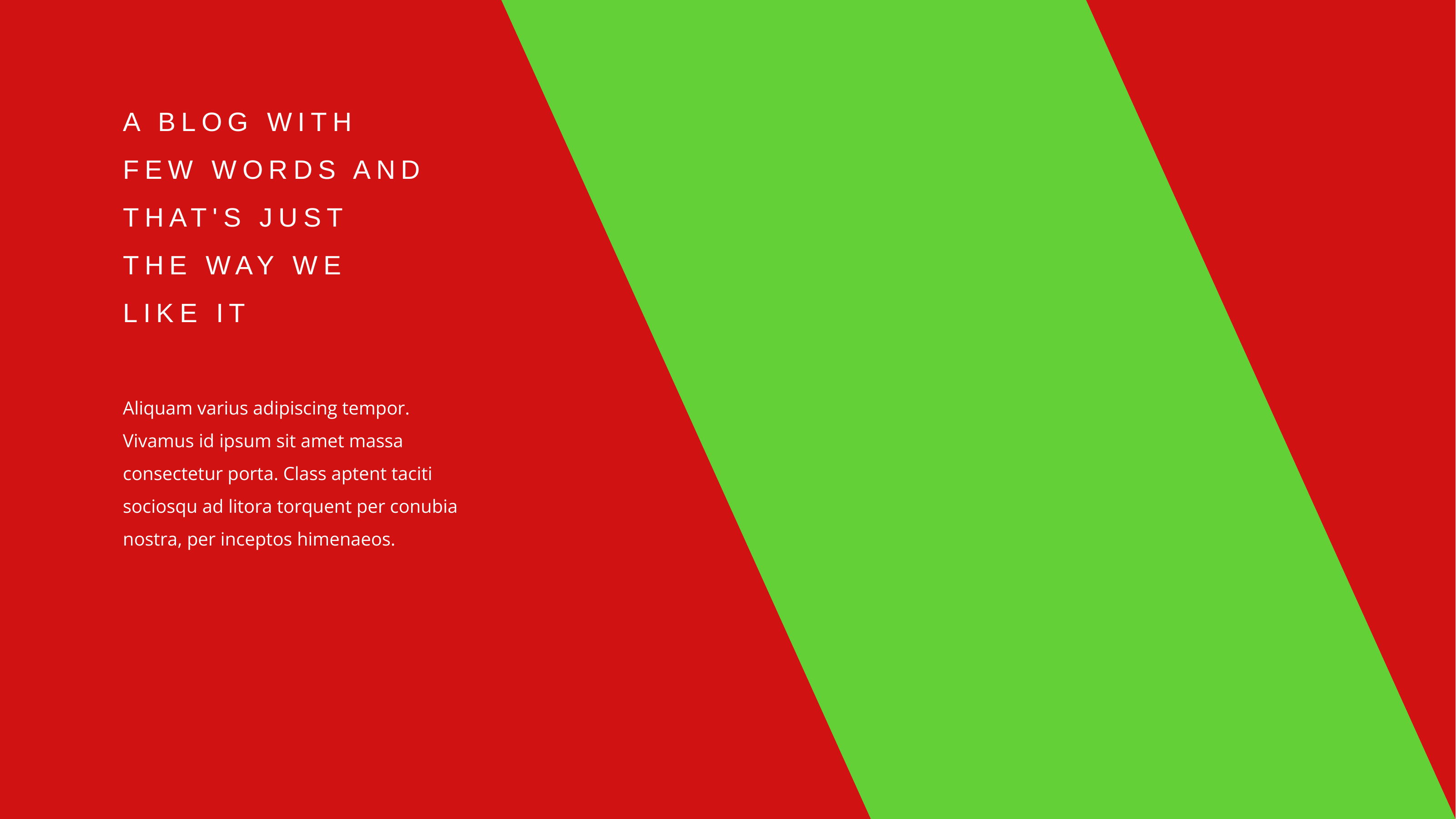

A BLOG WITH FEW WORDS AND THAT'S JUST THE WAY WE LIKE IT
Aliquam varius adipiscing tempor. Vivamus id ipsum sit amet massa consectetur porta. Class aptent taciti sociosqu ad litora torquent per conubia nostra, per inceptos himenaeos.